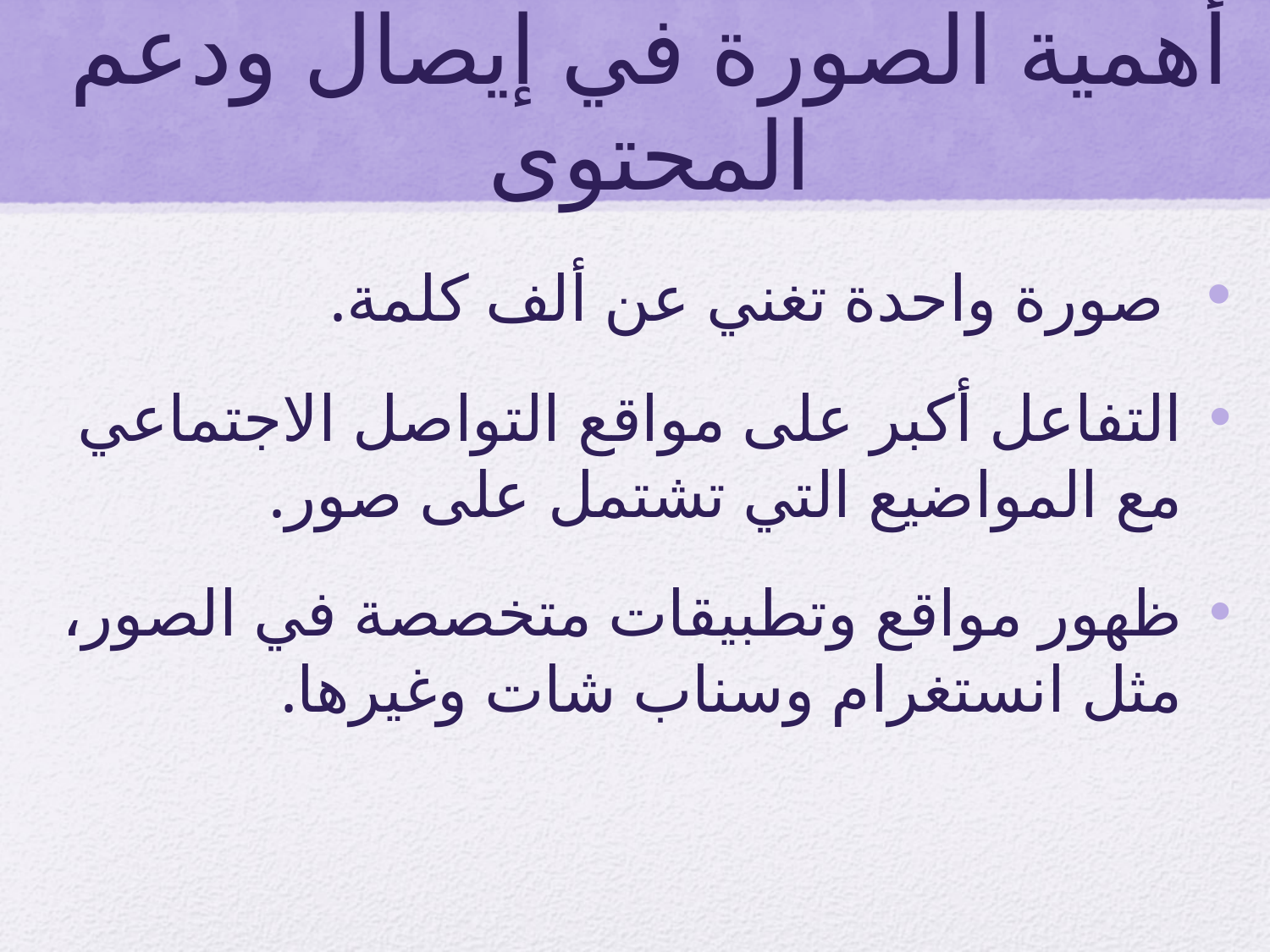

# أهمية الصورة في إيصال ودعم المحتوى
 صورة واحدة تغني عن ألف كلمة.
التفاعل أكبر على مواقع التواصل الاجتماعي مع المواضيع التي تشتمل على صور.
ظهور مواقع وتطبيقات متخصصة في الصور، مثل انستغرام وسناب شات وغيرها.